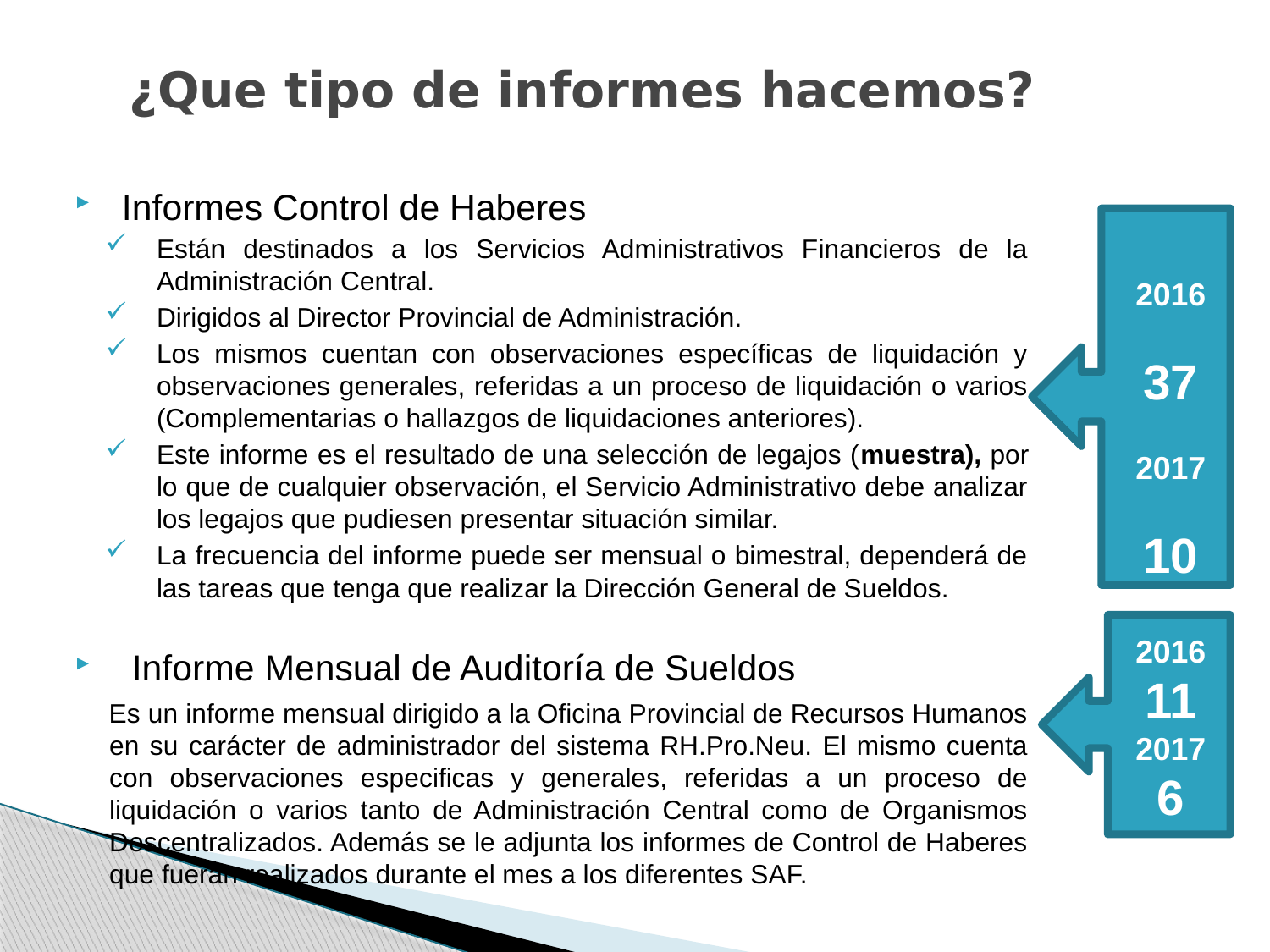

# ¿Que tipo de informes hacemos?

Informes Control de Haberes
Están destinados a los Servicios Administrativos Financieros de la Administración Central.
Dirigidos al Director Provincial de Administración.
Los mismos cuentan con observaciones específicas de liquidación y observaciones generales, referidas a un proceso de liquidación o varios (Complementarias o hallazgos de liquidaciones anteriores).
Este informe es el resultado de una selección de legajos (muestra), por lo que de cualquier observación, el Servicio Administrativo debe analizar los legajos que pudiesen presentar situación similar.
La frecuencia del informe puede ser mensual o bimestral, dependerá de las tareas que tenga que realizar la Dirección General de Sueldos.

 Informe Mensual de Auditoría de Sueldos
    Es un informe mensual dirigido a la Oficina Provincial de Recursos Humanos en su carácter de administrador del sistema RH.Pro.Neu. El mismo cuenta con observaciones especificas y generales, referidas a un proceso de liquidación o varios tanto de Administración Central como de Organismos Descentralizados. Además se le adjunta los informes de Control de Haberes que fueran realizados durante el mes a los diferentes SAF.

2016

37

2017

10

2016
11
2017
6